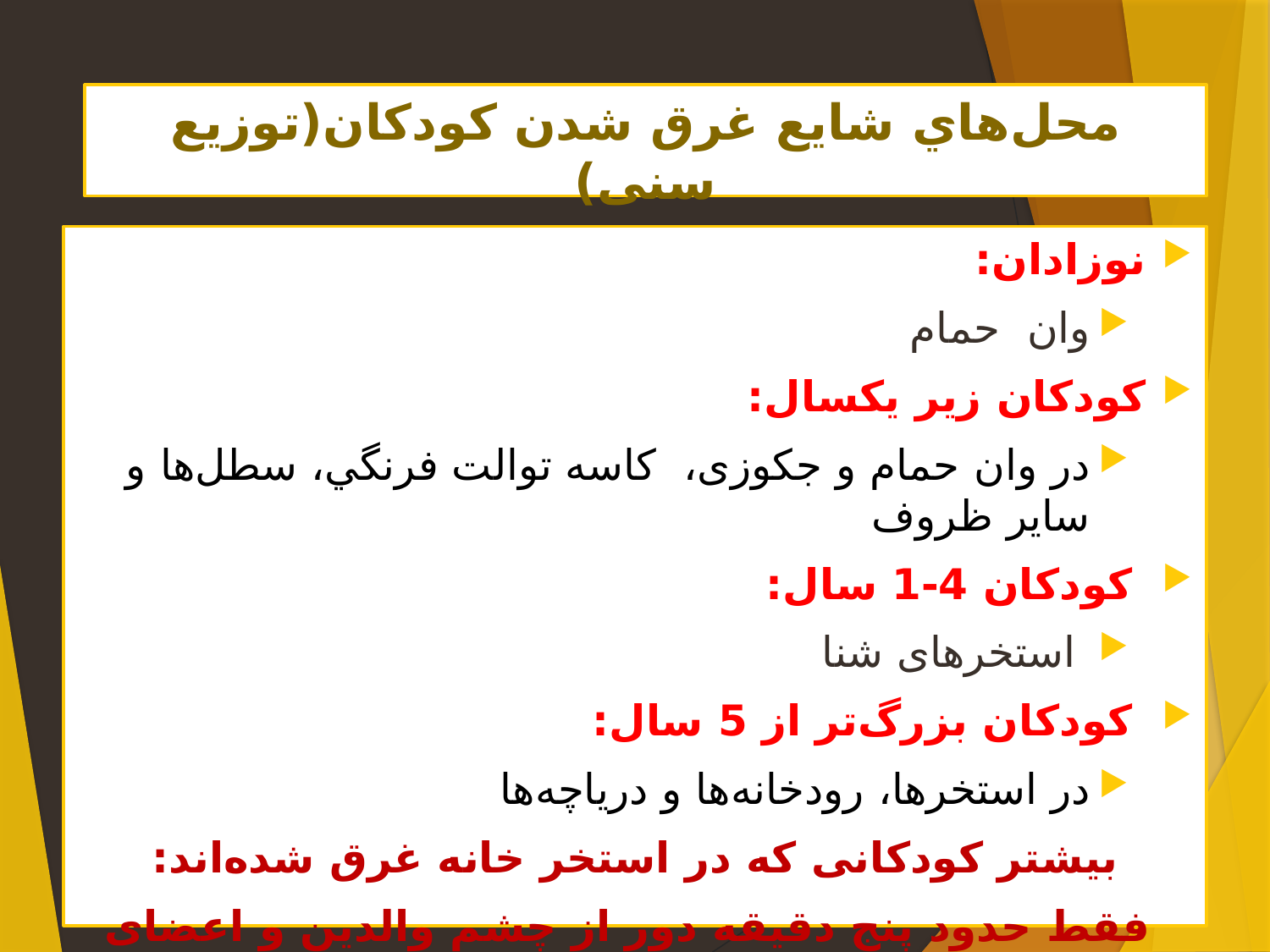

# محل‌هاي شایع غرق شدن كودكان(توزیع سنی)
نوزادان:
وان  حمام
کودکان زیر یکسال:
در وان‌ حمام و جکوزی،  كاسه توالت فرنگي، سطل‌ها و ساير ظروف
 کودکان 4-1 سال:
 استخرهای شنا
 کودکان بزرگ‌تر از 5 سال:
در استخرها، رودخانه‌ها و دریاچه‌ها
بیشتر کودکانی که در استخر خانه غرق شده‌اند:
 فقط حدود پنج دقیقه دور از چشم والدین و اعضای خانواده بوده‌اند